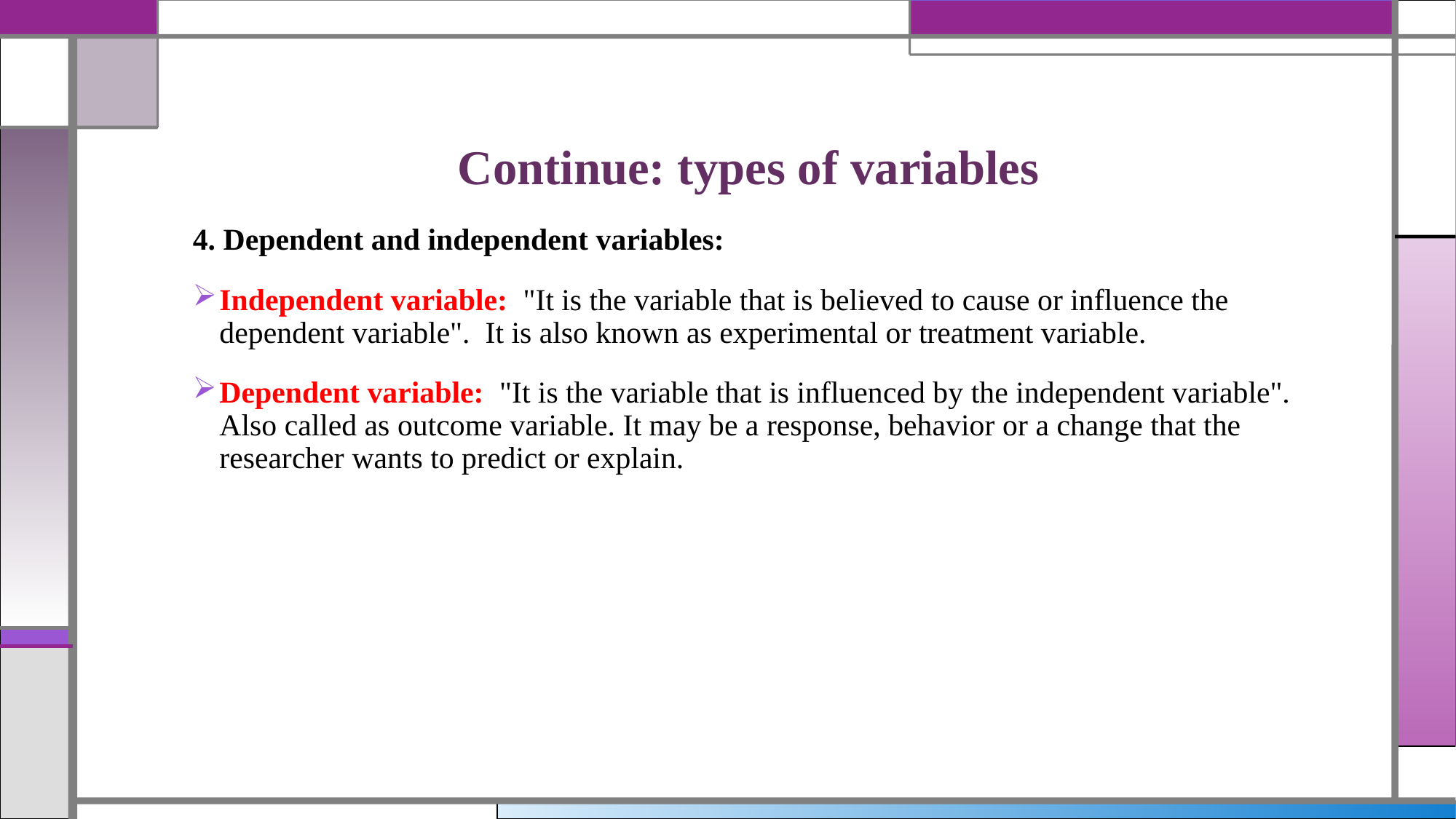

# Continue: types of variables
4. Dependent and independent variables:
Independent variable:  "It is the variable that is believed to cause or influence the dependent variable".  It is also known as experimental or treatment variable.
Dependent variable:  "It is the variable that is influenced by the independent variable".  Also called as outcome variable. It may be a response, behavior or a change that the researcher wants to predict or explain.